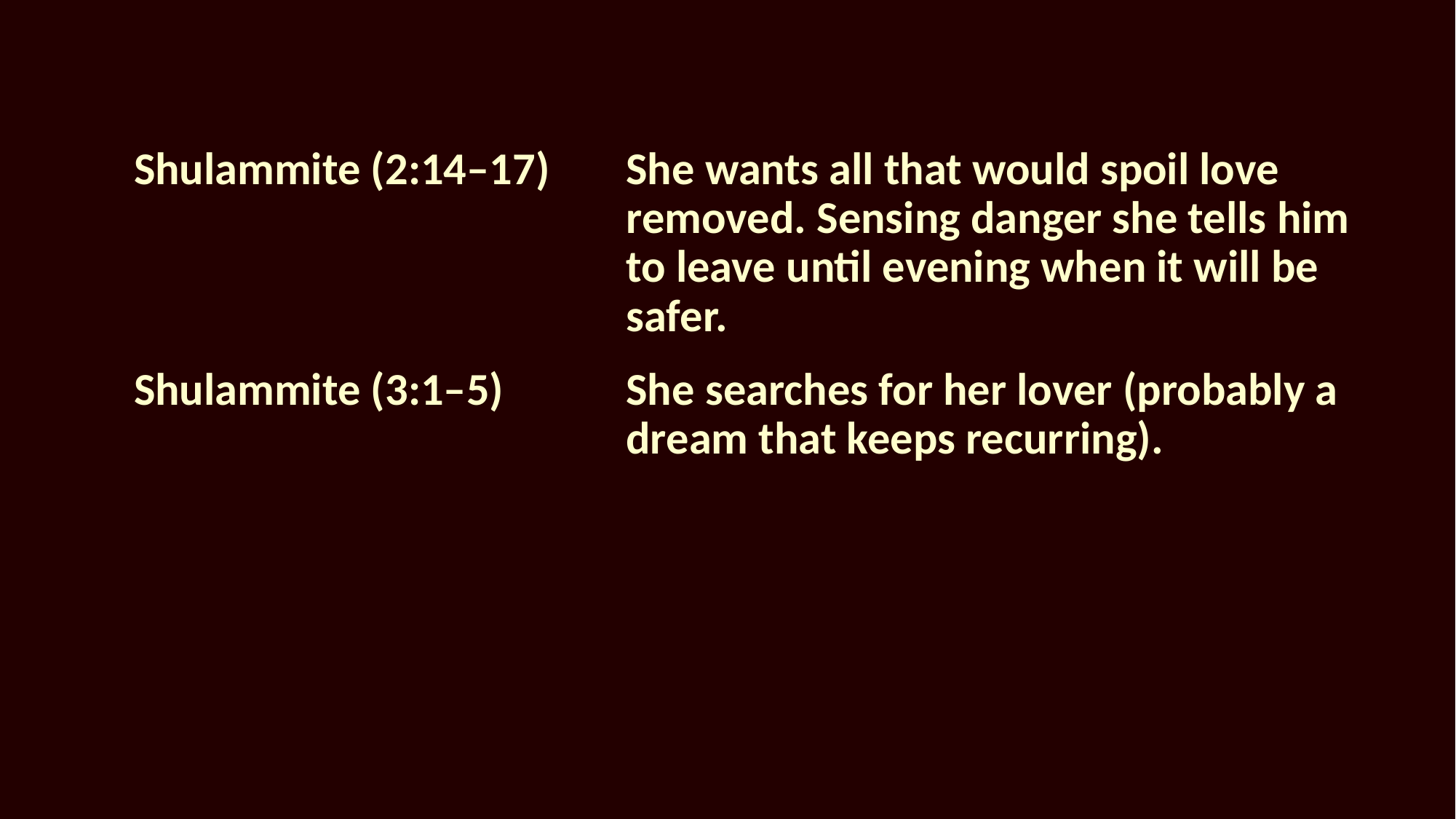

Shulammite (2:14–17)	She wants all that would spoil love removed. Sensing danger she tells him to leave until evening when it will be safer.
Shulammite (3:1–5)	She searches for her lover (probably a dream that keeps recurring).